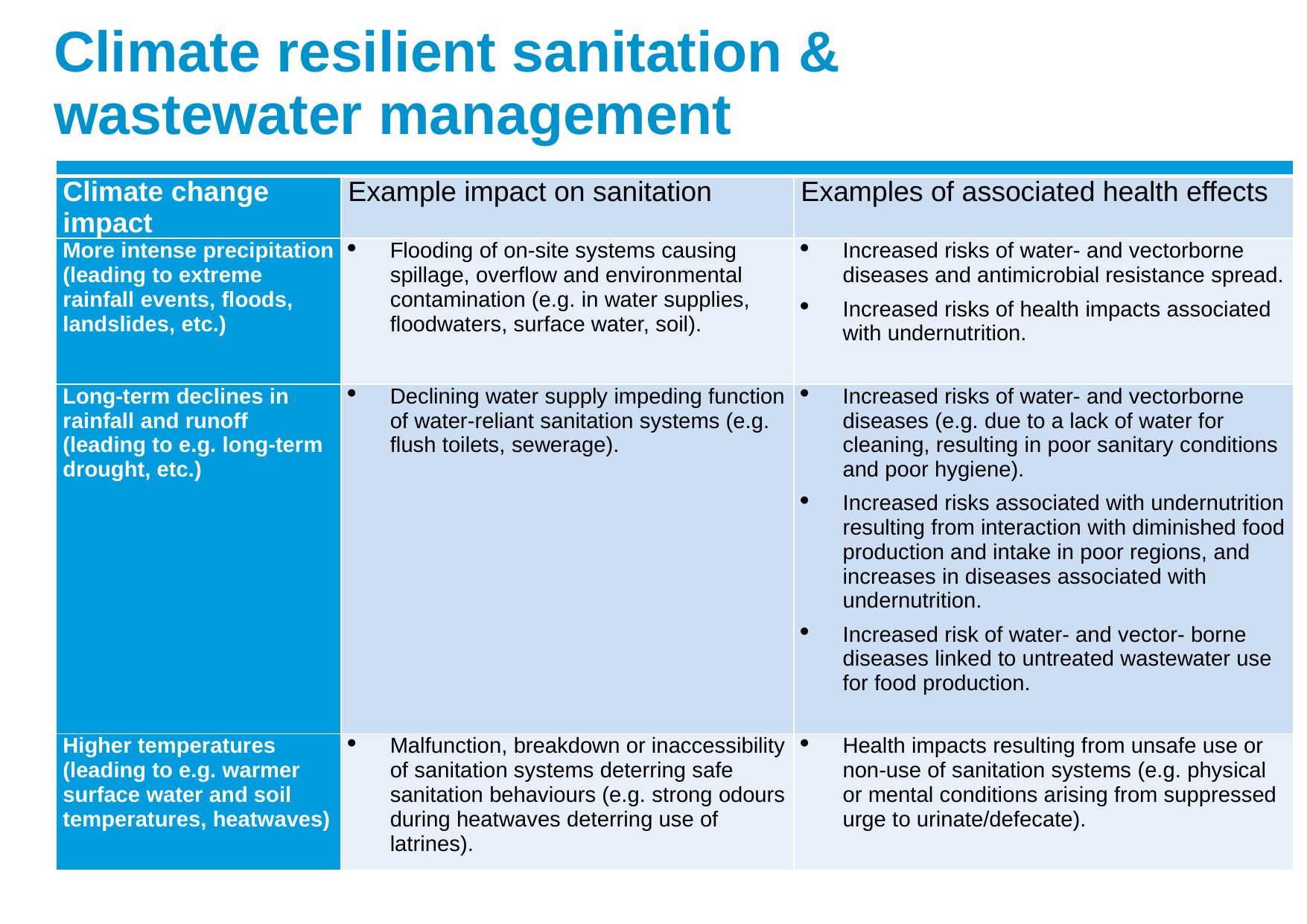

# Climate resilient sanitation & wastewater management
|  |  |  |
| --- | --- | --- |
| Climate change impact | Example impact on sanitation | Examples of associated health effects |
| More intense precipitation (leading to extreme rainfall events, floods, landslides, etc.) | Flooding of on-site systems causing spillage, overflow and environmental contamination (e.g. in water supplies, floodwaters, surface water, soil). | Increased risks of water- and vectorborne diseases and antimicrobial resistance spread. Increased risks of health impacts associated with undernutrition. |
| Long-term declines in rainfall and runoff (leading to e.g. long-term drought, etc.) | Declining water supply impeding function of water-reliant sanitation systems (e.g. flush toilets, sewerage). | Increased risks of water- and vectorborne diseases (e.g. due to a lack of water for cleaning, resulting in poor sanitary conditions and poor hygiene). Increased risks associated with undernutrition resulting from interaction with diminished food production and intake in poor regions, and increases in diseases associated with undernutrition. Increased risk of water- and vector- borne diseases linked to untreated wastewater use for food production. |
| Higher temperatures (leading to e.g. warmer surface water and soil temperatures, heatwaves) | Malfunction, breakdown or inaccessibility of sanitation systems deterring safe sanitation behaviours (e.g. strong odours during heatwaves deterring use of latrines). | Health impacts resulting from unsafe use or non-use of sanitation systems (e.g. physical or mental conditions arising from suppressed urge to urinate/defecate). |